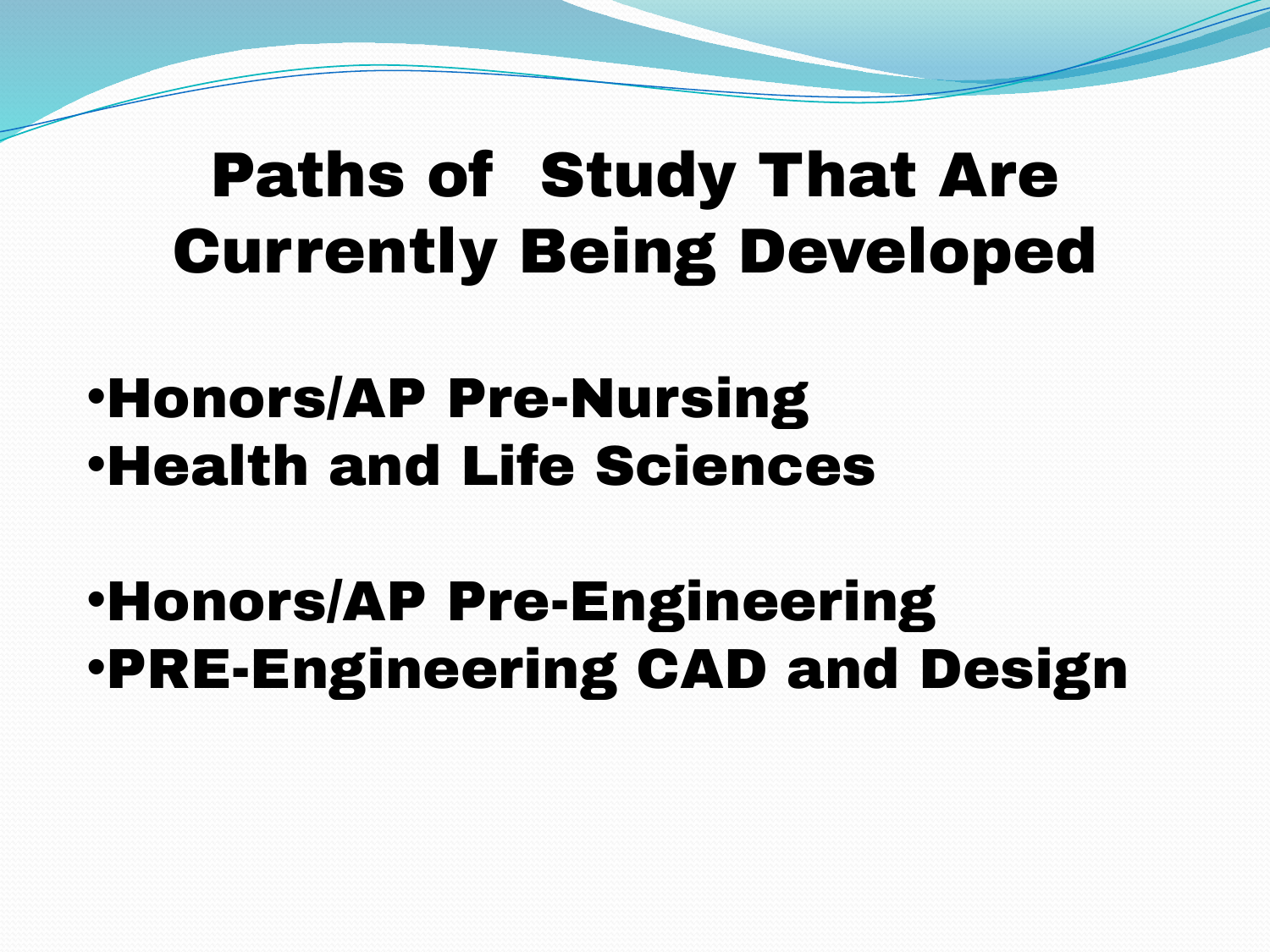

Paths of  Study That Are Currently Being Developed

Honors/AP Pre-Nursing
Health and Life Sciences

Honors/AP Pre-Engineering
PRE-Engineering CAD and Design